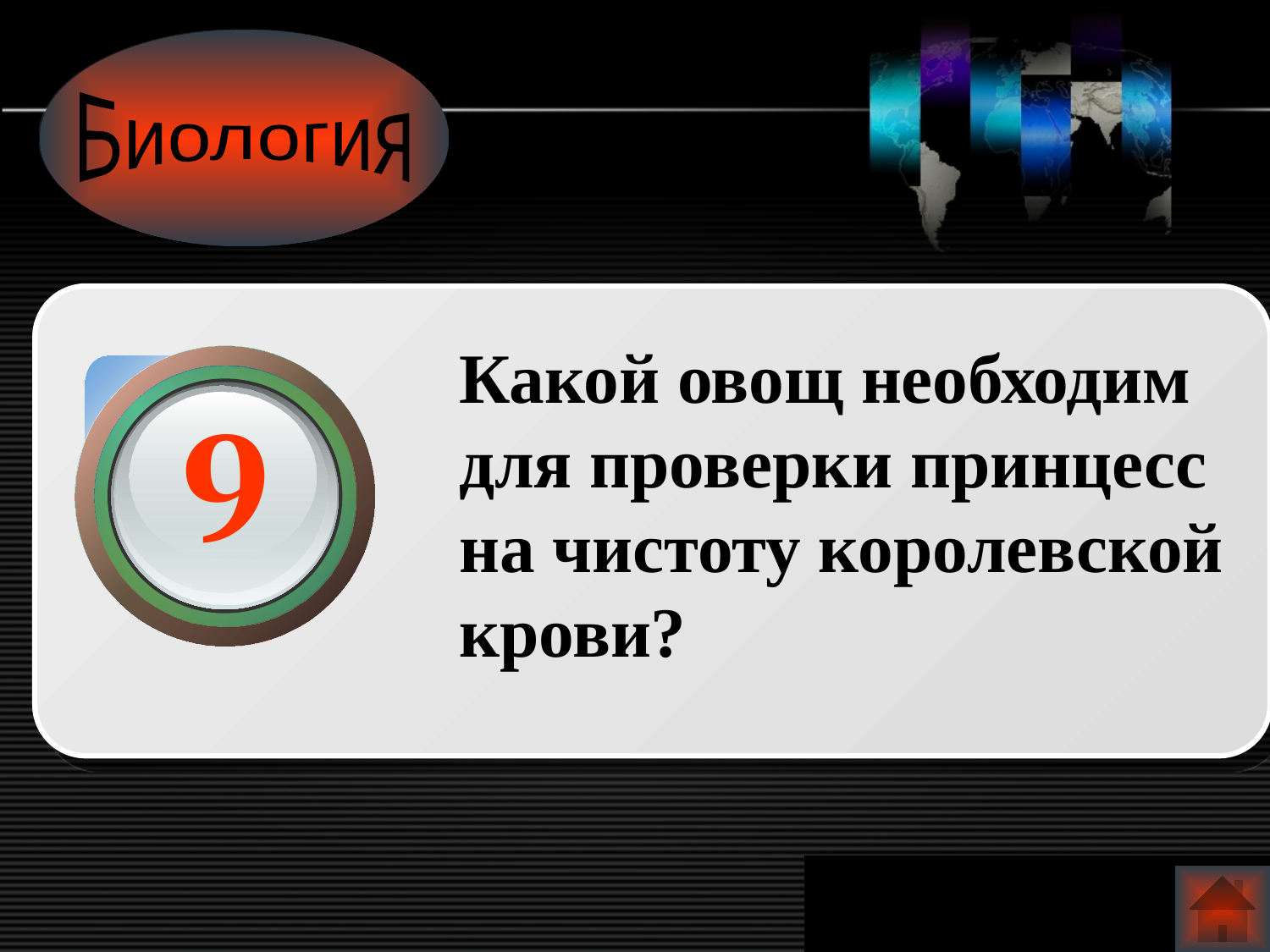

Биология

Какой овощ необходим для проверки принцесс на чистоту королевской крови?

9

www.themegallery.com